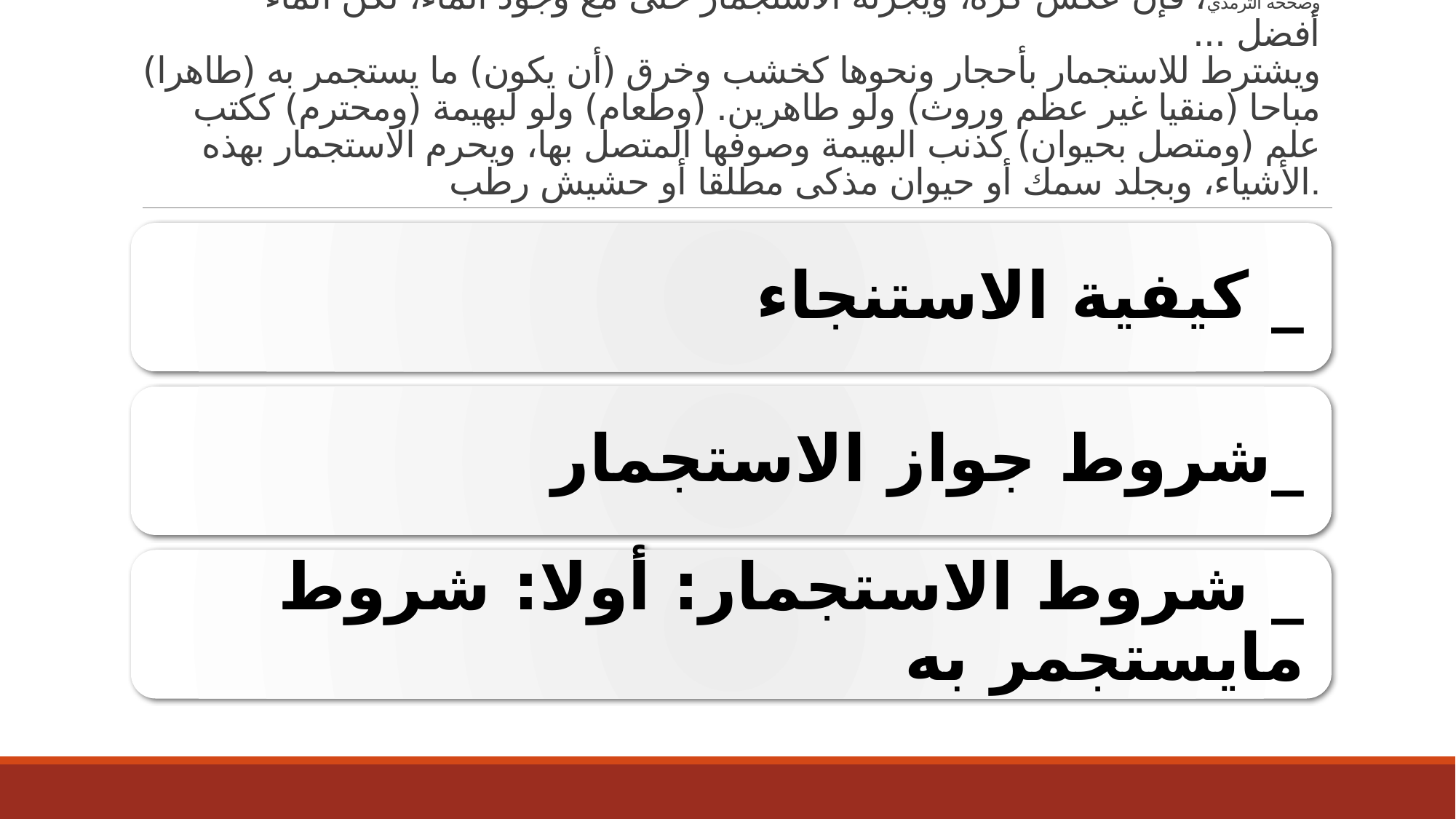

# (ويستجمر) بحجر أو نحوه، (ثم يستنجي بالماء) لفعله صلى الله عليه وسلم رواه أحمد وغيره من حديث عائشة وصححه الترمذي، فإن عكس كره، ويجزئه الاستجمار حتى مع وجود الماء، لكن الماء أفضل ... ويشترط للاستجمار بأحجار ونحوها كخشب وخرق (أن يكون) ما يستجمر به (طاهرا) مباحا (منقيا غير عظم وروث) ولو طاهرين. (وطعام) ولو لبهيمة (ومحترم) ككتب علم (ومتصل بحيوان) كذنب البهيمة وصوفها المتصل بها، ويحرم الاستجمار بهذه الأشياء، وبجلد سمك أو حيوان مذكى مطلقا أو حشيش رطب.
_ كيفية الاستنجاء
_شروط جواز الاستجمار
_ شروط الاستجمار: أولا: شروط مايستجمر به